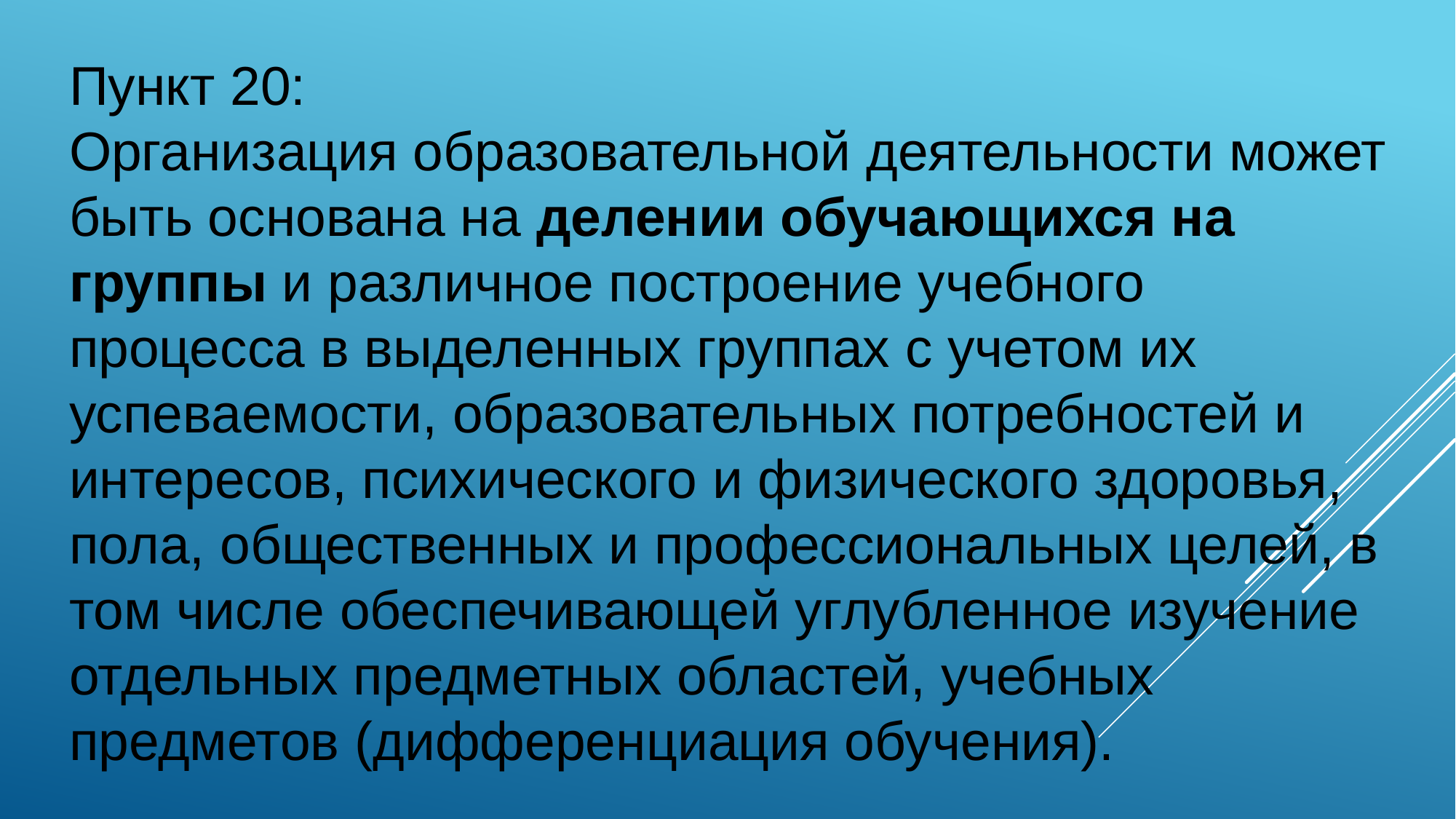

Пункт 20:
Организация образовательной деятельности может быть основана на делении обучающихся на группы и различное построение учебного процесса в выделенных группах с учетом их успеваемости, образовательных потребностей и интересов, психического и физического здоровья, пола, общественных и профессиональных целей, в том числе обеспечивающей углубленное изучение отдельных предметных областей, учебных предметов (дифференциация обучения).